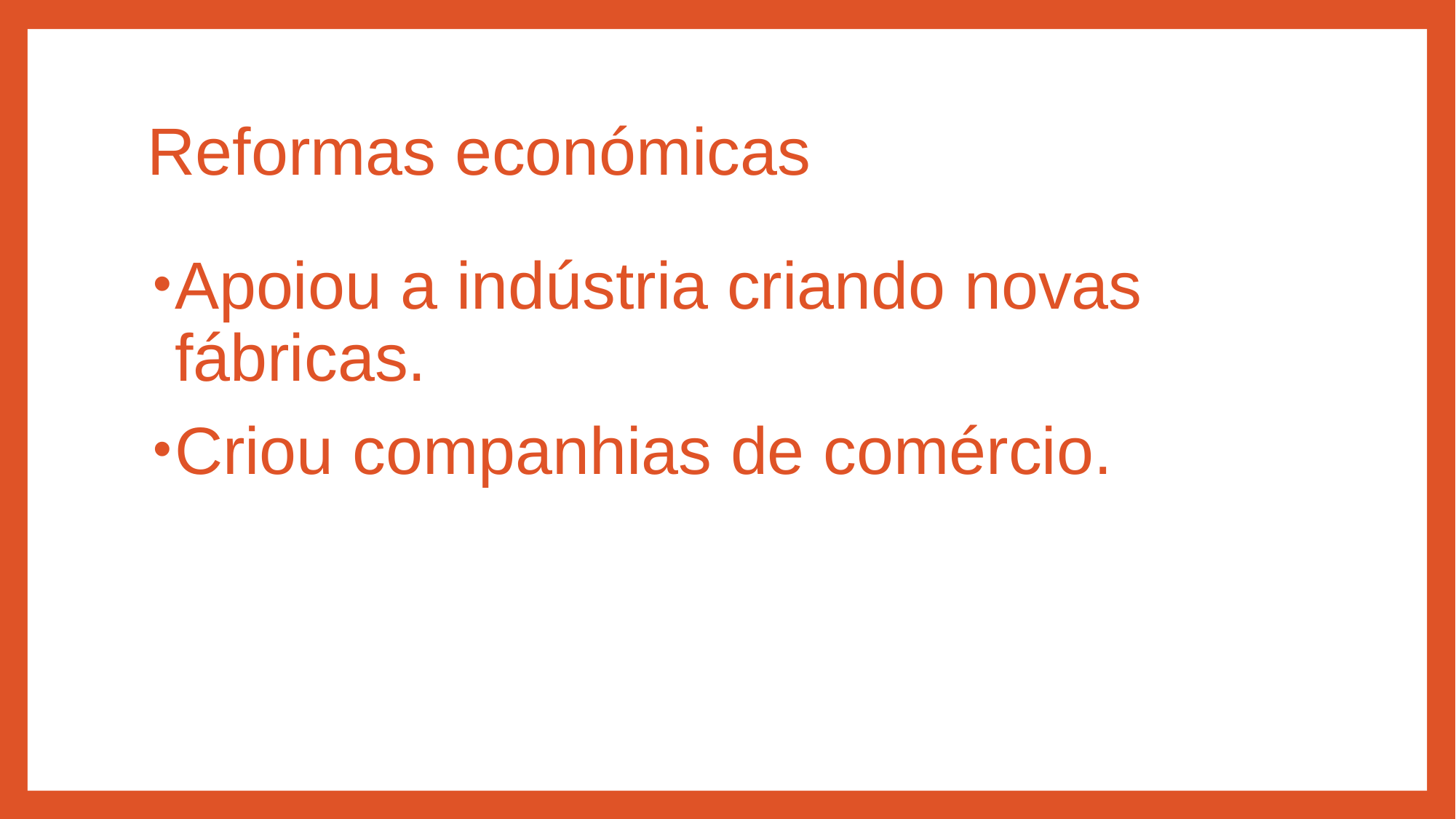

# Reformas económicas
Apoiou a indústria criando novas fábricas.
Criou companhias de comércio.